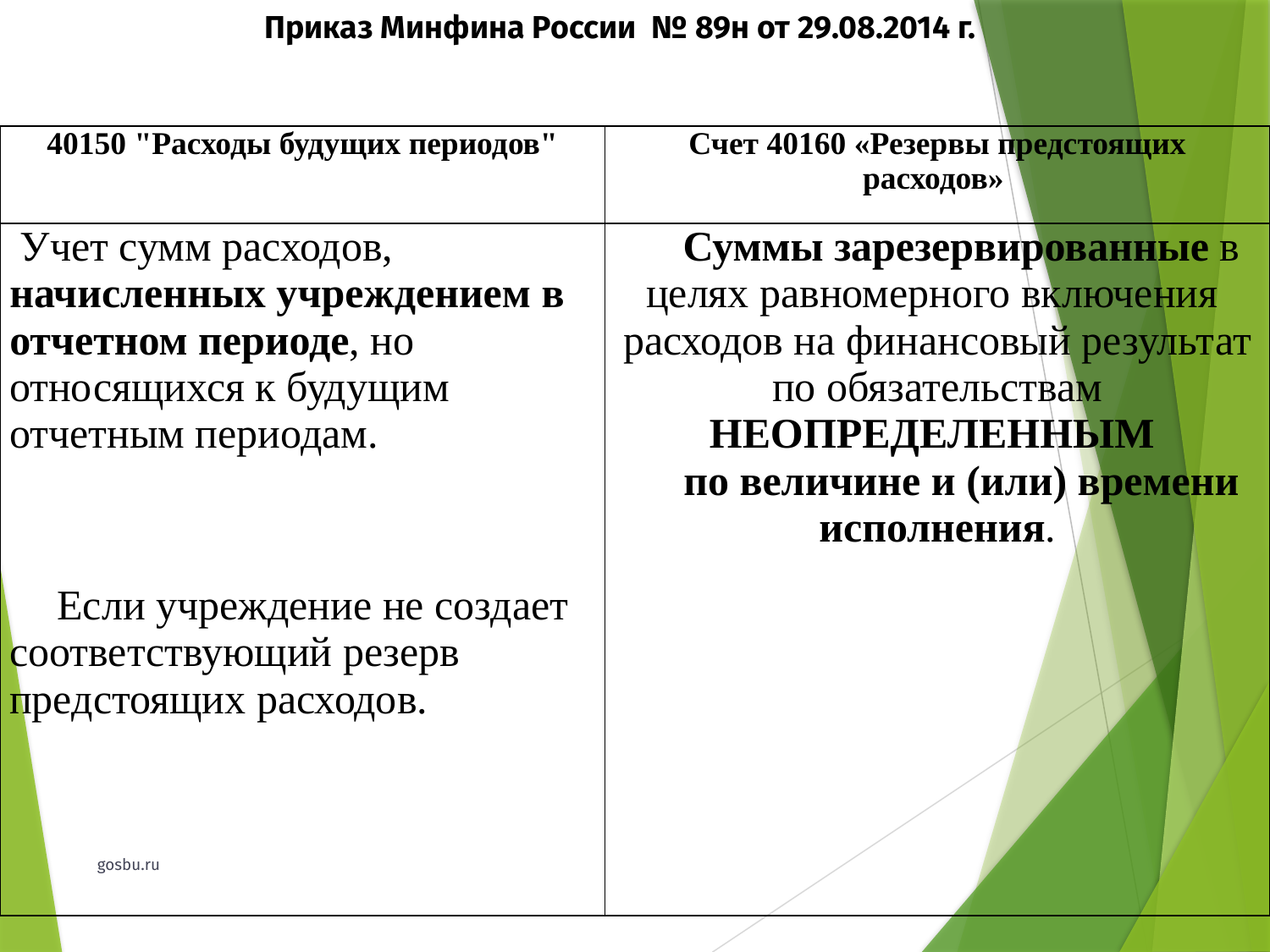

# Приказ Минфина России  № 89н от 29.08.2014 г.
| 40150 "Расходы будущих периодов" | Счет 40160 «Резервы предстоящих расходов» |
| --- | --- |
| Учет сумм расходов, начисленных учреждением в отчетном периоде, но относящихся к будущим отчетным периодам. Если учреждение не создает соответствующий резерв предстоящих расходов. | Суммы зарезервированные в целях равномерного включения расходов на финансовый результат по обязательствам НЕОПРЕДЕЛЕННЫМ по величине и (или) времени исполнения. |
gosbu.ru